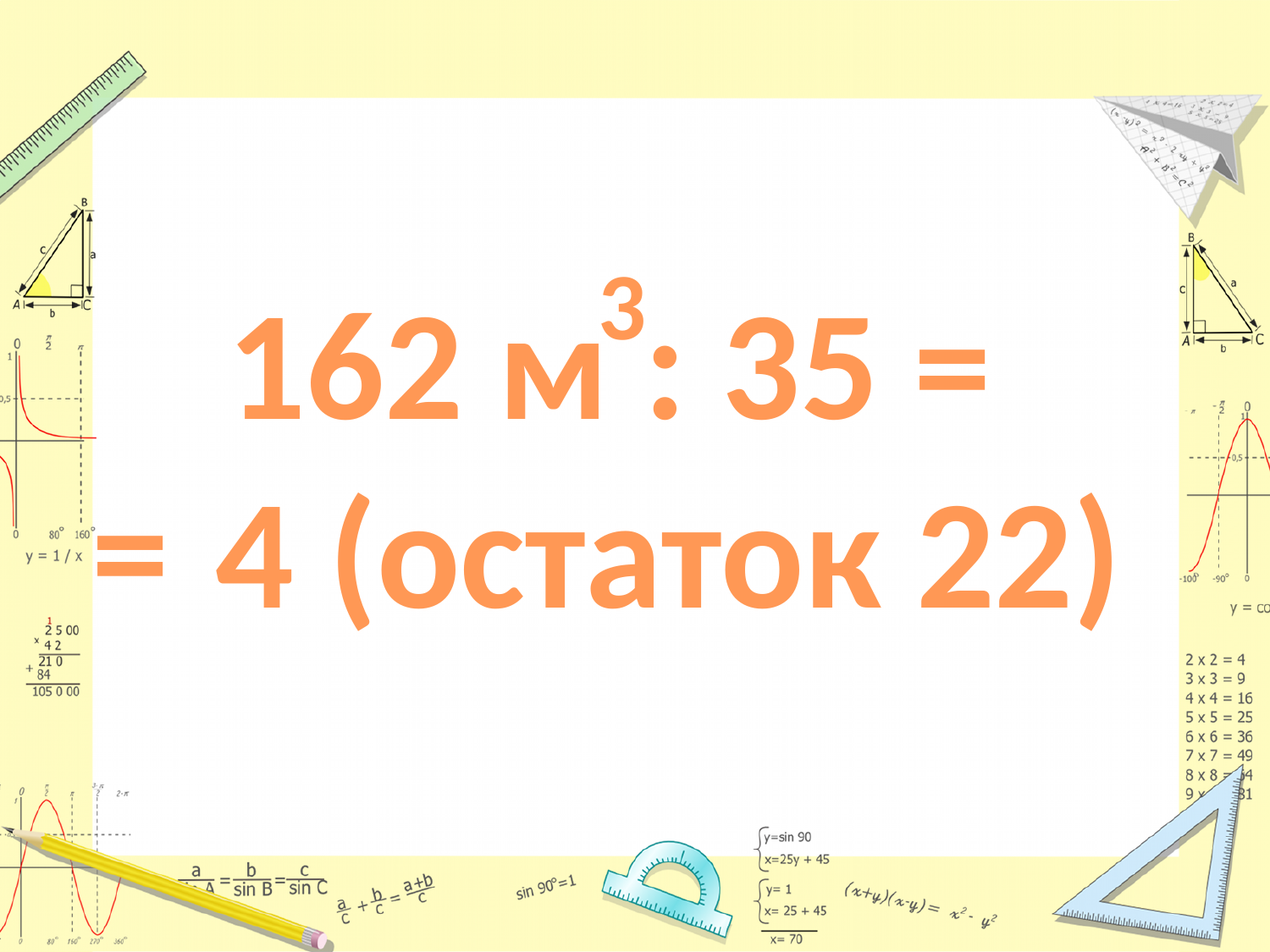

3
162 м : 35 =
=
4 (остаток 22)